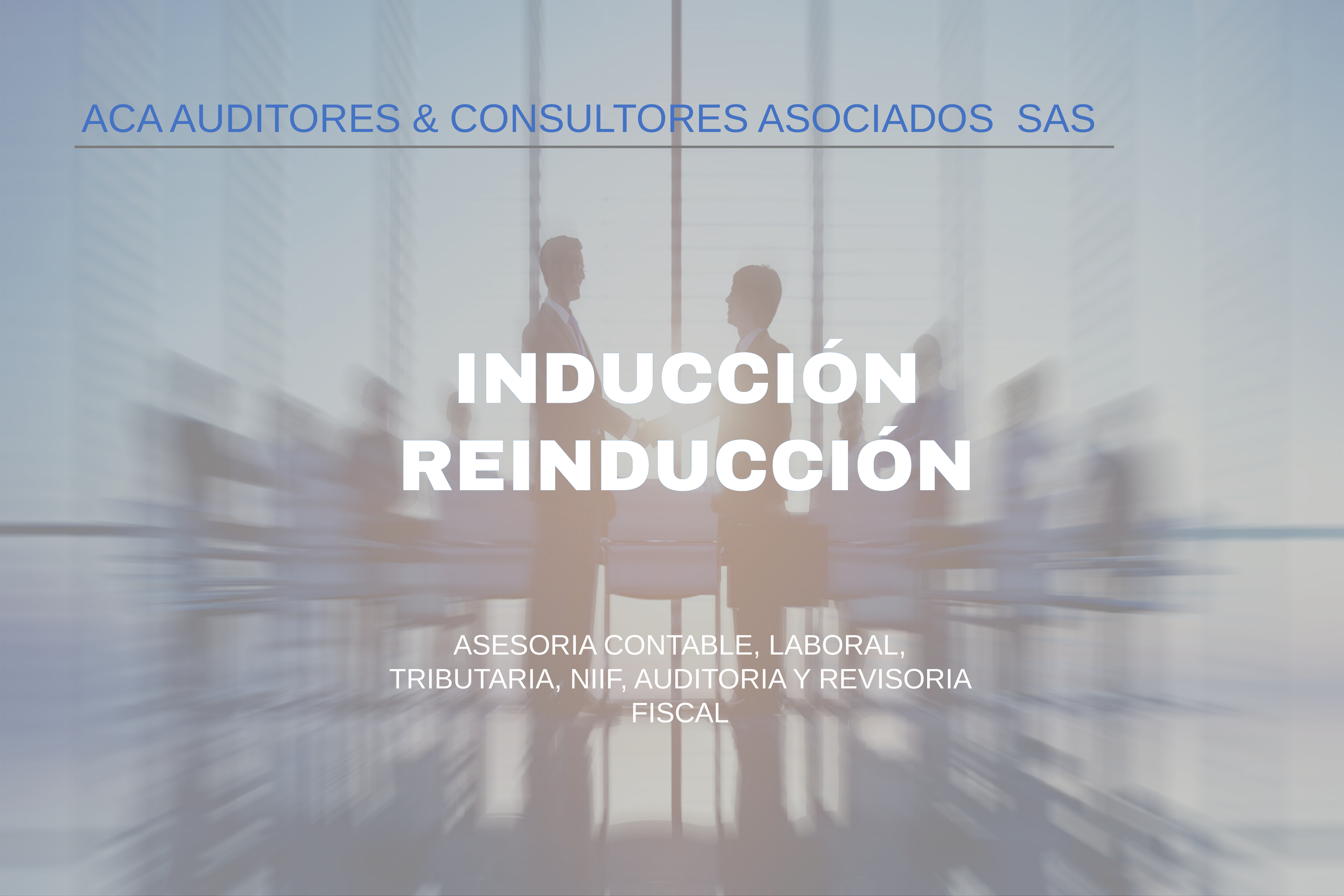

ACA AUDITORES & CONSULTORES ASOCIADOS  SAS
INDUCCIÓN
REINDUCCIÓN

ASESORIA CONTABLE, LABORAL, TRIBUTARIA, NIIF, AUDITORIA Y REVISORIA FISCAL